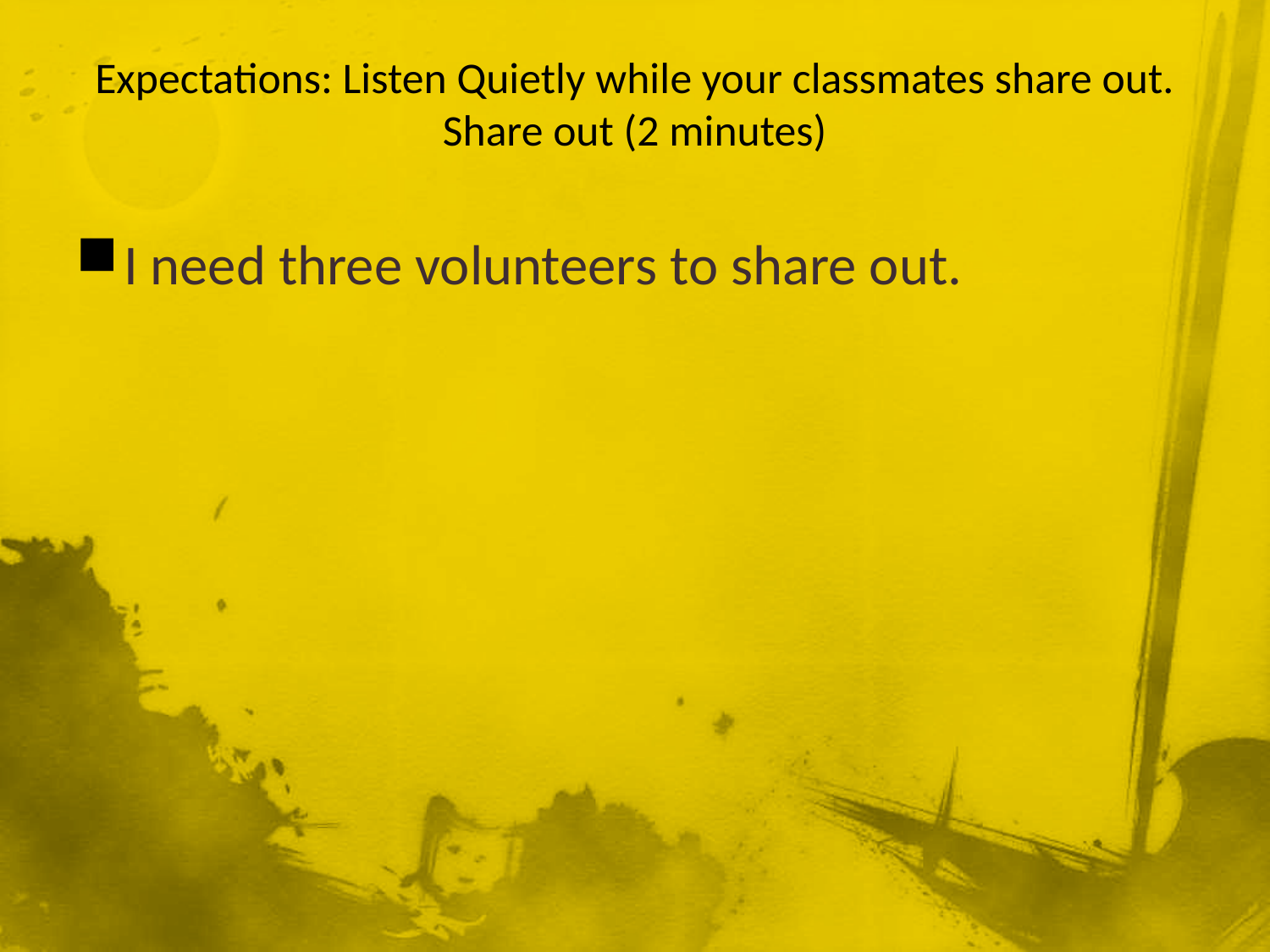

# Expectations: Listen Quietly while your classmates share out. Share out (2 minutes)
I need three volunteers to share out.